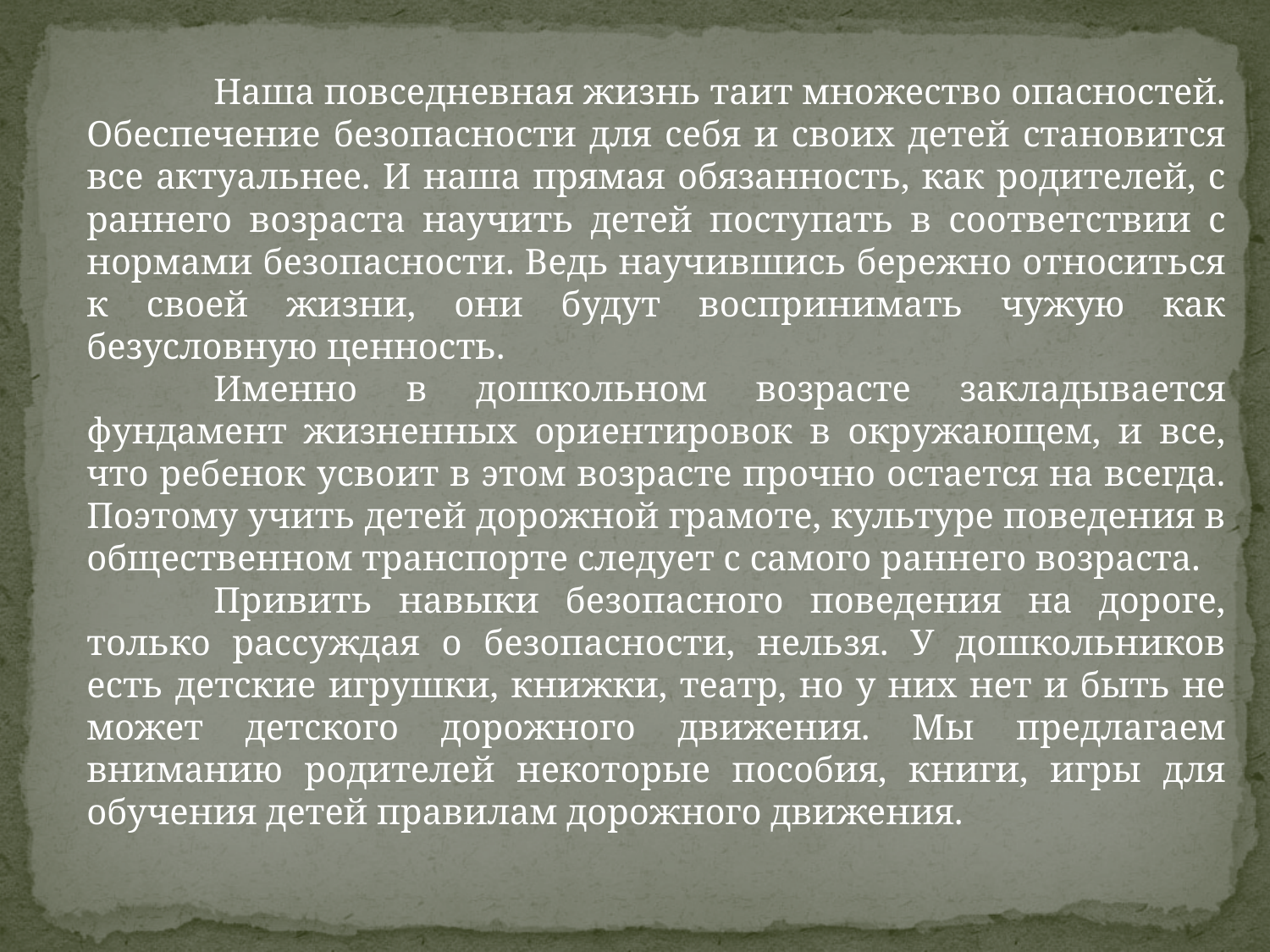

Наша повседневная жизнь таит множество опасностей. Обеспечение безопасности для себя и своих детей становится все актуальнее. И наша прямая обязанность, как родителей, с раннего возраста научить детей поступать в соответствии с нормами безопасности. Ведь научившись бережно относиться к своей жизни, они будут воспринимать чужую как безусловную ценность.
	Именно в дошкольном возрасте закладывается фундамент жизненных ориентировок в окружающем, и все, что ребенок усвоит в этом возрасте прочно остается на всегда. Поэтому учить детей дорожной грамоте, культуре поведения в общественном транспорте следует с самого раннего возраста.
	Привить навыки безопасного поведения на дороге, только рассуждая о безопасности, нельзя. У дошкольников есть детские игрушки, книжки, театр, но у них нет и быть не может детского дорожного движения. Мы предлагаем вниманию родителей некоторые пособия, книги, игры для обучения детей правилам дорожного движения.